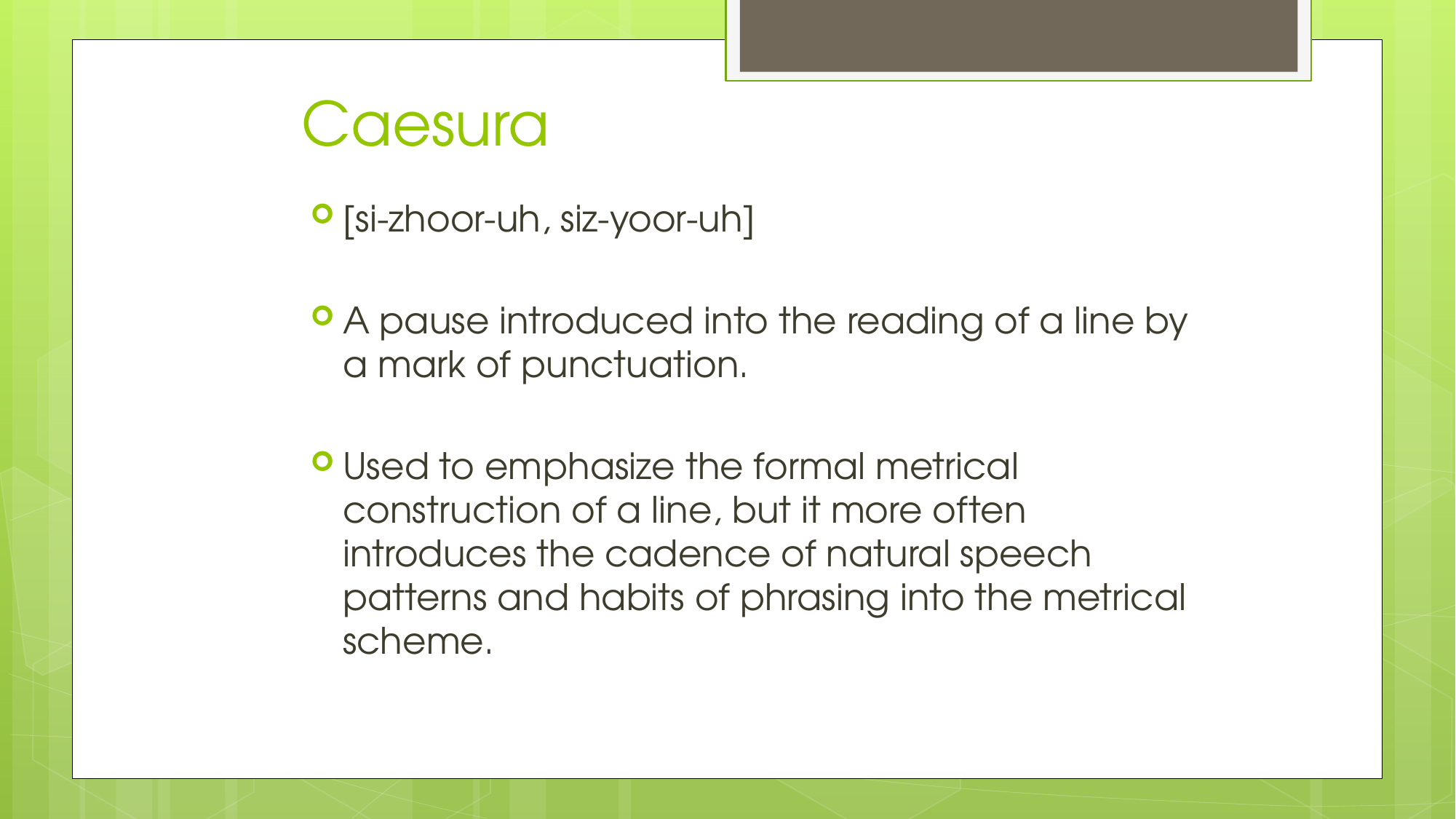

# Caesura
[si-zhoor-uh, siz-yoor-uh]

A pause introduced into the reading of a line by a mark of punctuation.

Used to emphasize the formal metrical construction of a line, but it more often introduces the cadence of natural speech patterns and habits of phrasing into the metrical scheme.